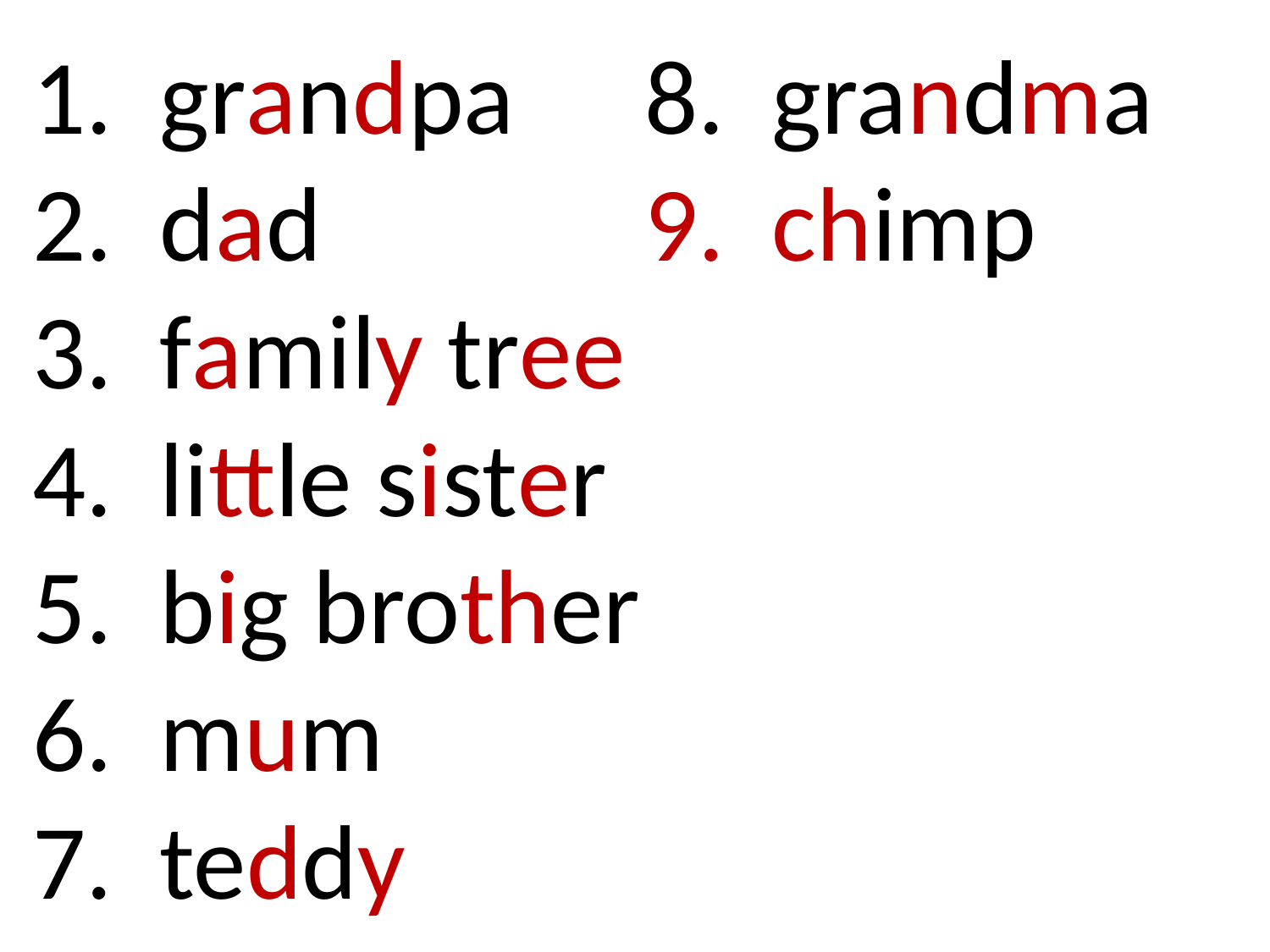

grandpa
dad
family tree
little sister
big brother
mum
teddy
grandma
chimp